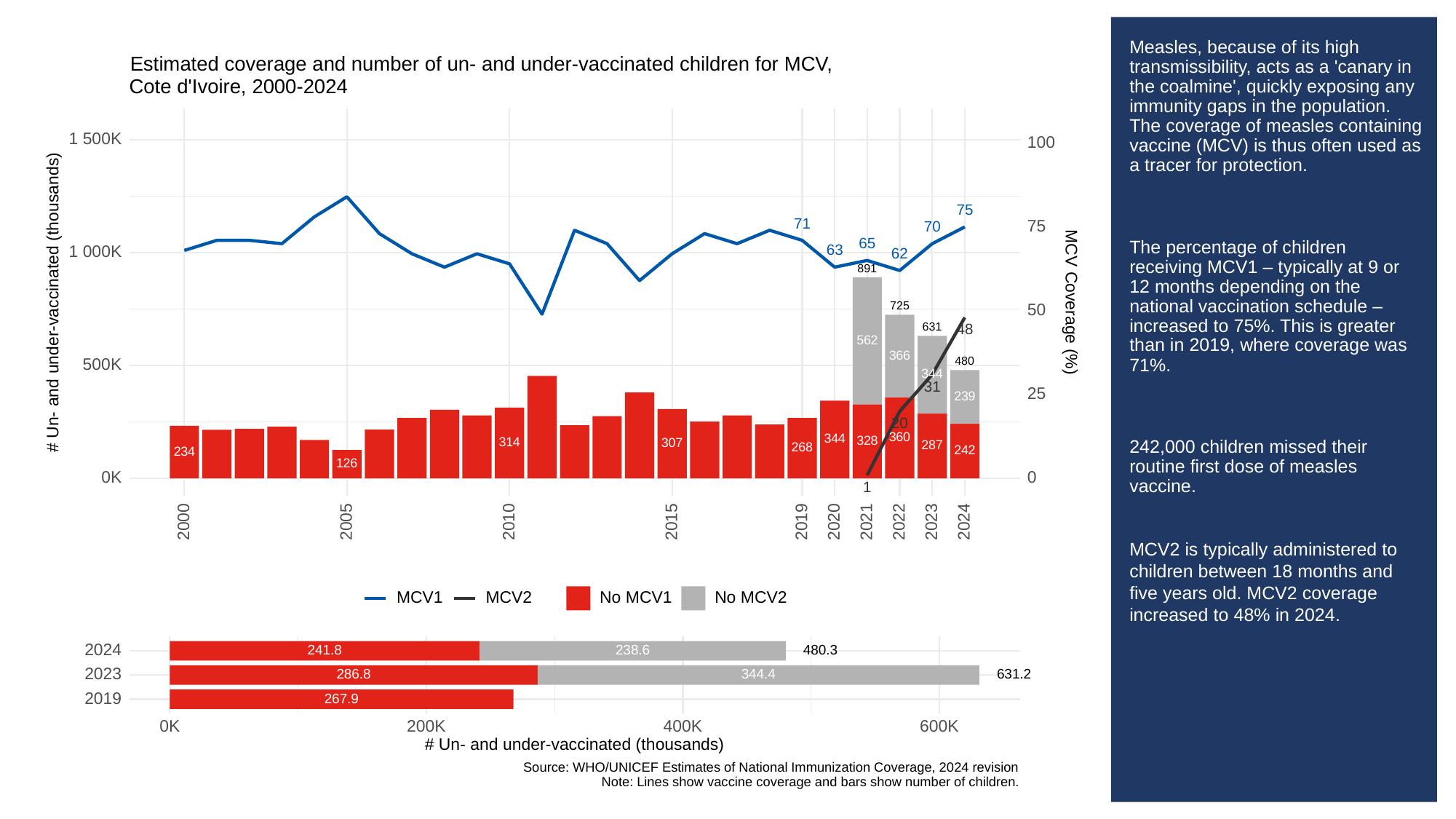

# Measles, because of its high transmissibility, acts as a 'canary in the coalmine', quickly exposing any immunity gaps in the population. The coverage of measles containing vaccine (MCV) is thus often used as a tracer for protection.

The percentage of children receiving MCV1 – typically at 9 or 12 months depending on the national vaccination schedule – increased to 75%. This is greater than in 2019, where coverage was 71%.

242,000 children missed their routine first dose of measles vaccine.

MCV2 is typically administered to children between 18 months and five years old. MCV2 coverage increased to 48% in 2024.

Estimated coverage and number of un- and under-vaccinated children for MCV,
Cote d'Ivoire, 2000-2024

1 500K
100

75
71
75
70
65
63
1 000K
62

891

# Un- and under-vaccinated (thousands)
MCV Coverage (%)
725
50

631
48

562
366
480
500K

344

31
25
239

20

360
344
328
314
307

287
268
242
234

126
0K
0

1
2023
2000
2005
2010
2015
2019
2020
2021
2022
2024

MCV1
MCV2
No MCV1
No MCV2

2024
238.6
480.3
241.8

2023
344.4
631.2
286.8

2019
267.9

0K
200K
400K
600K
# Un- and under-vaccinated (thousands)
Source: WHO/UNICEF Estimates of National Immunization Coverage, 2024 revision
Note: Lines show vaccine coverage and bars show number of children.